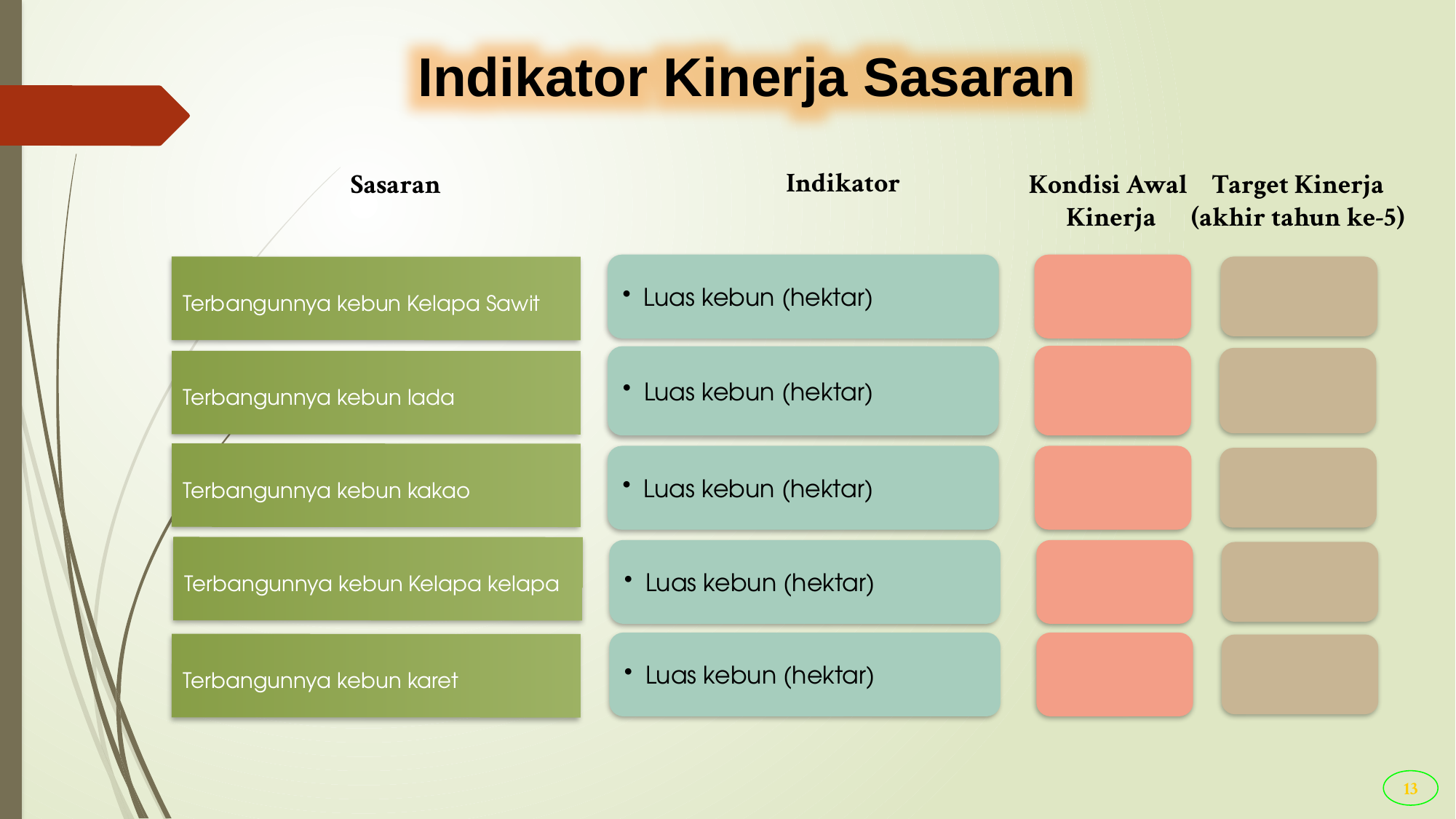

Indikator Kinerja Sasaran
Terbangunnya kebun Kelapa Sawit
Indikator
Kondisi Awal
Kinerja
Sasaran
Target Kinerja
(akhir tahun ke-5)
Terbangunnya kebun lada
Luas kebun (hektar)

Terbangunnya kebun kakao

Luas kebun (hektar)

Terbangunnya kebun Kelapa kelapa
Luas kebun (hektar)

Terbangunnya kebun karet
Luas kebun (hektar)

Luas kebun (hektar)